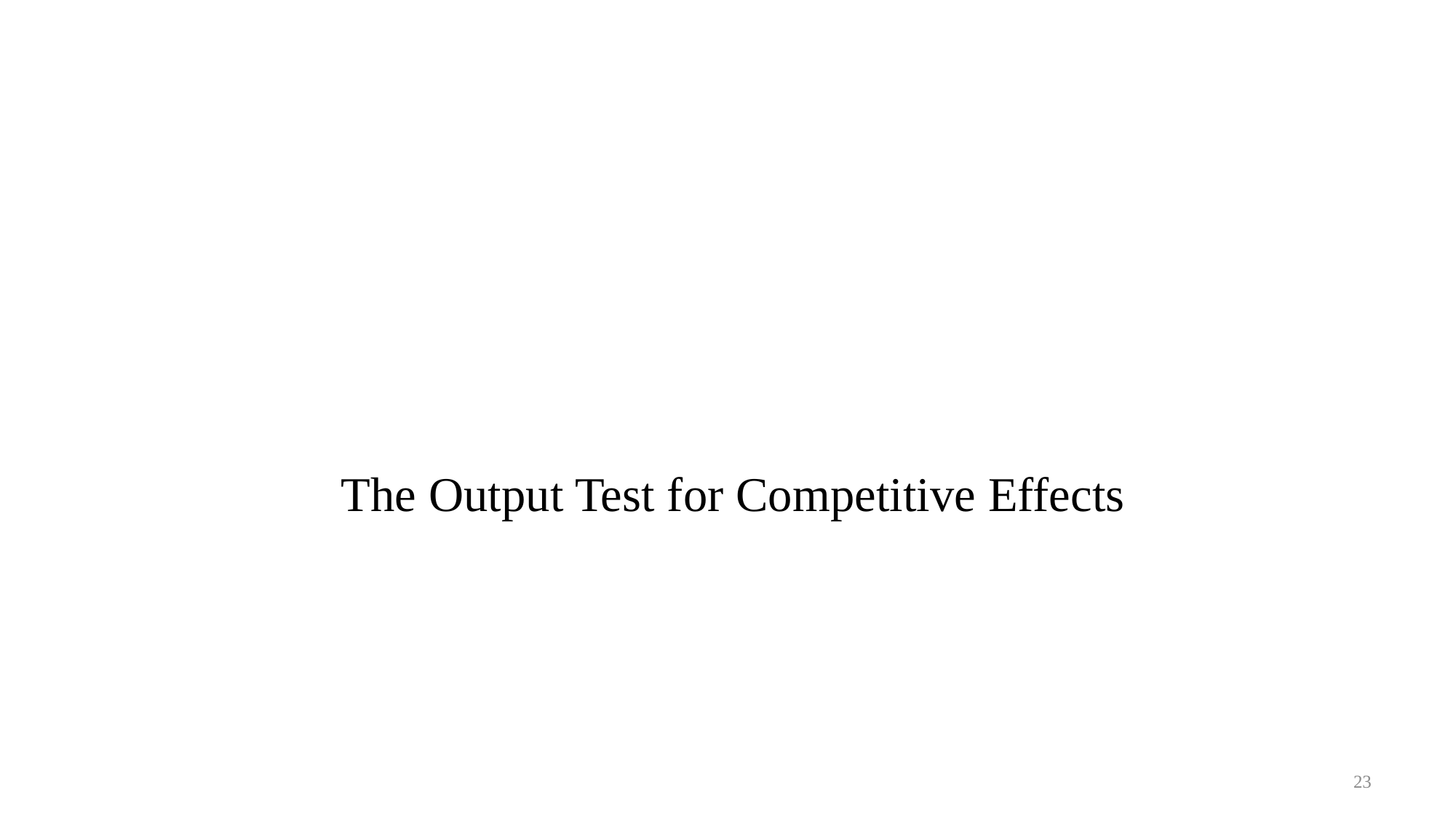

The Output Test for Competitive Effects
#
23